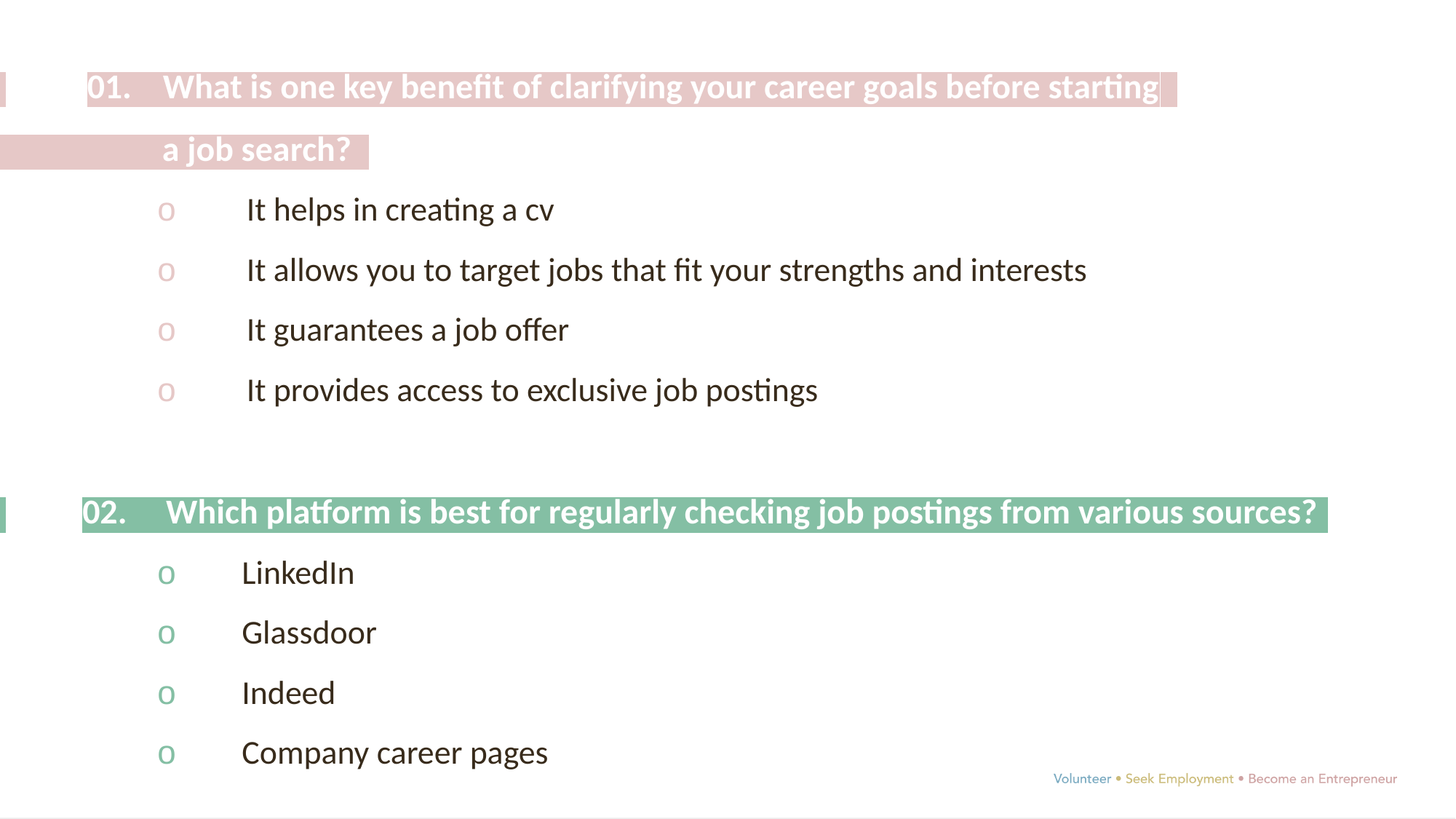

01.    What is one key benefit of clarifying your career goals before starting.
                     a job search? .
o	It helps in creating a cv
o	It allows you to target jobs that fit your strengths and interests
o	It guarantees a job offer
o	It provides access to exclusive job postings

 	02.     Which platform is best for regularly checking job postings from various sources?.
o	LinkedIn
o	Glassdoor
o	Indeed
o	Company career pages